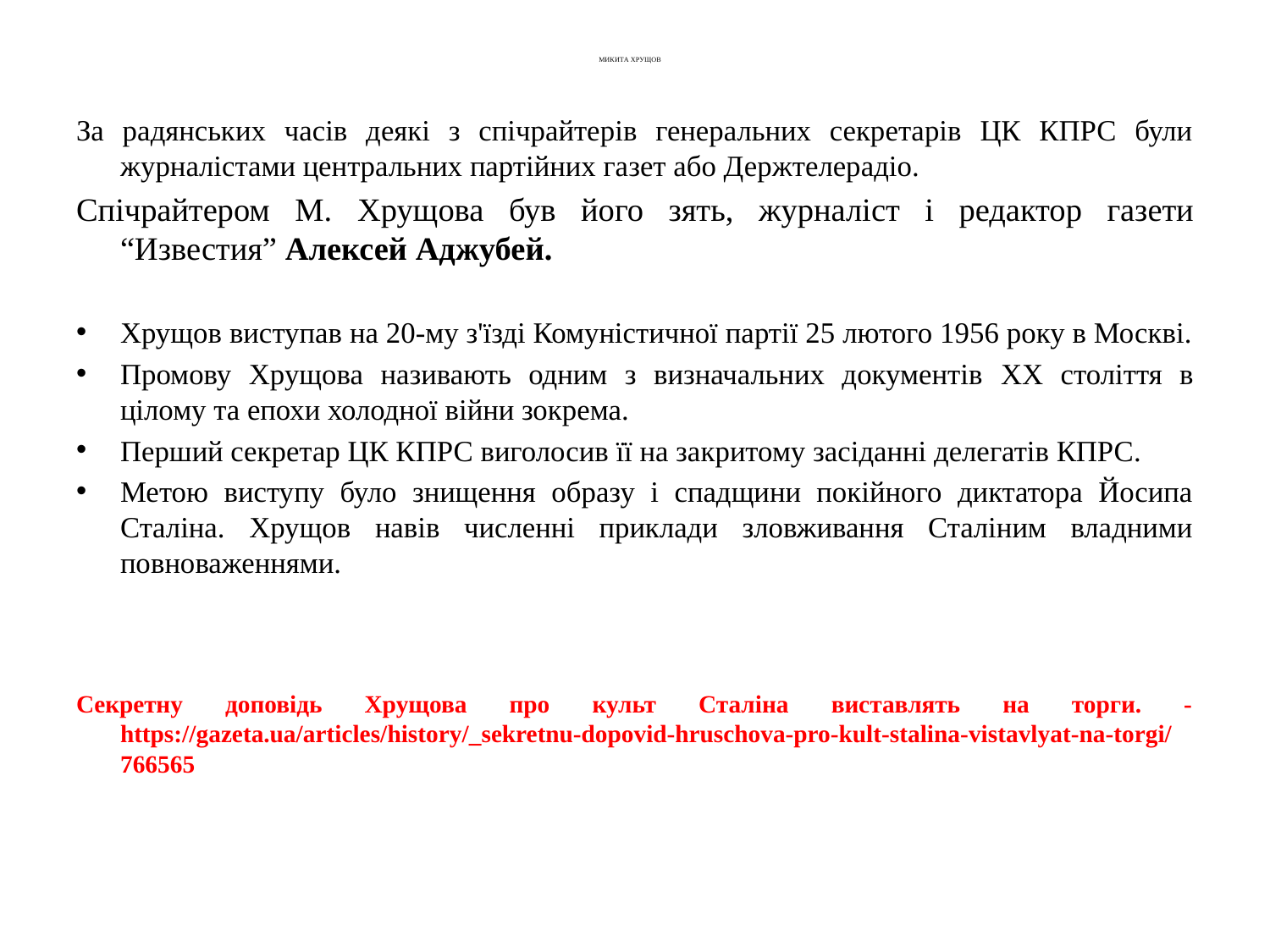

# МИКИТА ХРУЩОВ

За радянських часів деякі з спічрайтерів генеральних секретарів ЦК КПРС були журналістами центральних партійних газет або Держтелерадіо.
Спічрайтером М. Хрущова був його зять, журналіст і редактор газети “Известия” Алексей Аджубей.

Хрущов виступав на 20-му з'їзді Комуністичної партії 25 лютого 1956 року в Москві.
Промову Хрущова називають одним з визначальних документів XX століття в цілому та епохи холодної війни зокрема.
Перший секретар ЦК КПРС виголосив її на закритому засіданні делегатів КПРС.
Метою виступу було знищення образу і спадщини покійного диктатора Йосипа Сталіна. Хрущов навів численні приклади зловживання Сталіним владними повноваженнями.

Секретну доповідь Хрущова про культ Сталіна виставлять на торги. - https://gazeta.ua/articles/history/_sekretnu-dopovid-hruschova-pro-kult-stalina-vistavlyat-na-torgi/766565